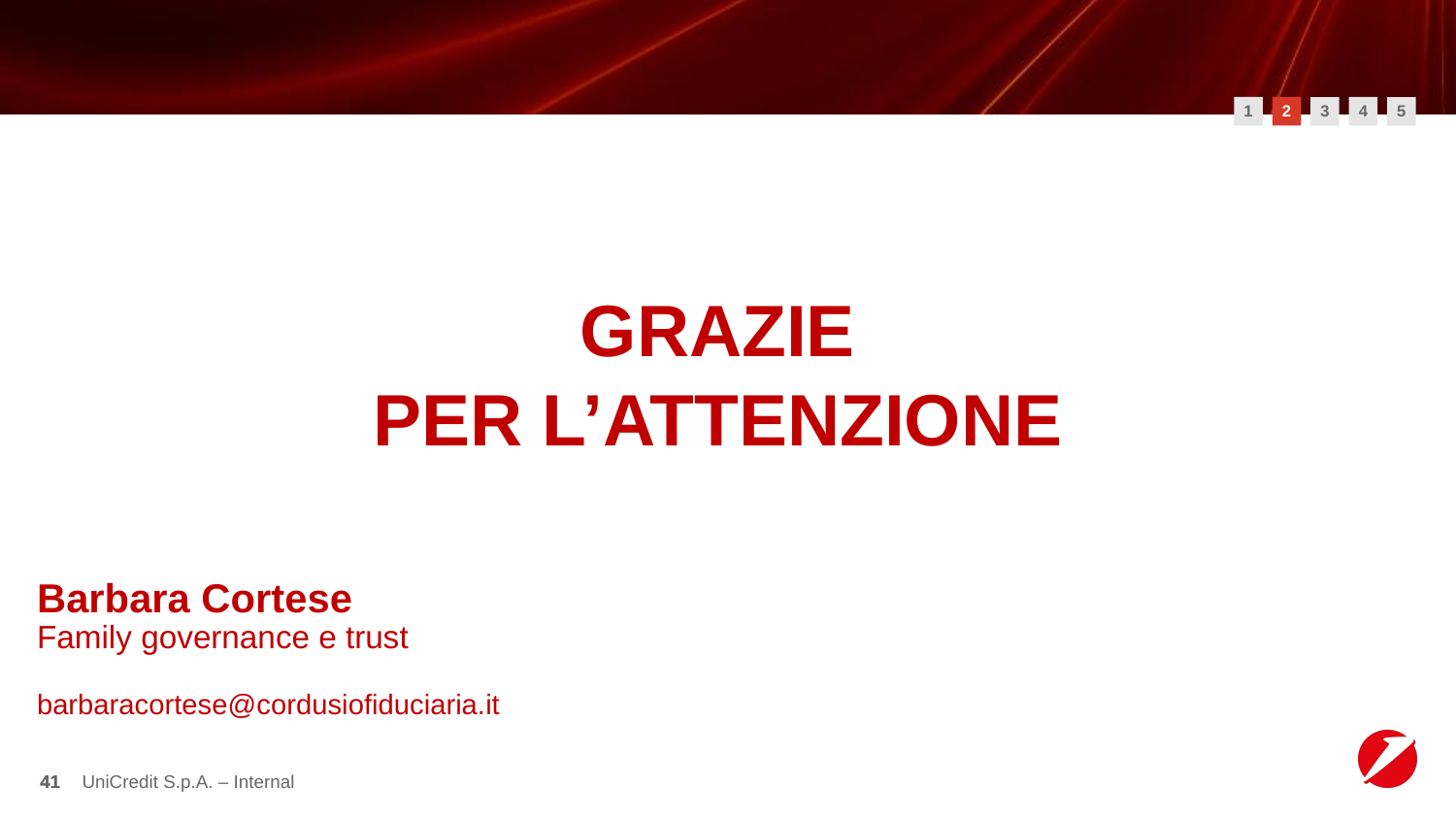

1
2
4
3
5

# GRAZIE PER L’ATTENZIONE

Barbara Cortese
Family governance e trust

barbaracortese@cordusiofiduciaria.it
UniCredit S.p.A. – Internal